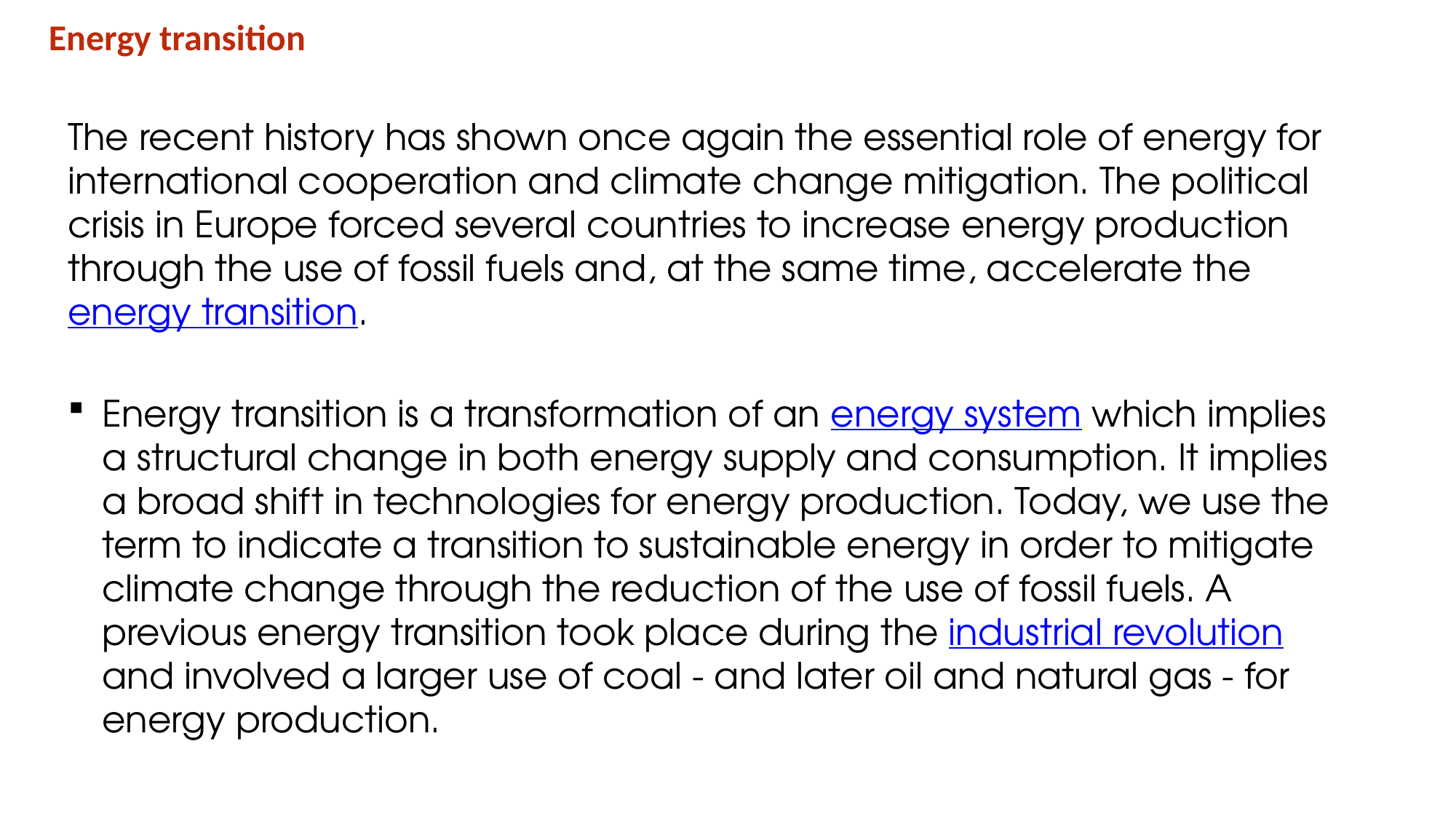

Energy transition
The recent history has shown once again the essential role of energy for international cooperation and climate change mitigation. The political crisis in Europe forced several countries to increase energy production through the use of fossil fuels and, at the same time, accelerate the energy transition.

Energy transition is a transformation of an energy system which implies a structural change in both energy supply and consumption. It implies a broad shift in technologies for energy production. Today, we use the term to indicate a transition to sustainable energy in order to mitigate climate change through the reduction of the use of fossil fuels. A previous energy transition took place during the industrial revolution and involved a larger use of coal - and later oil and natural gas - for energy production.